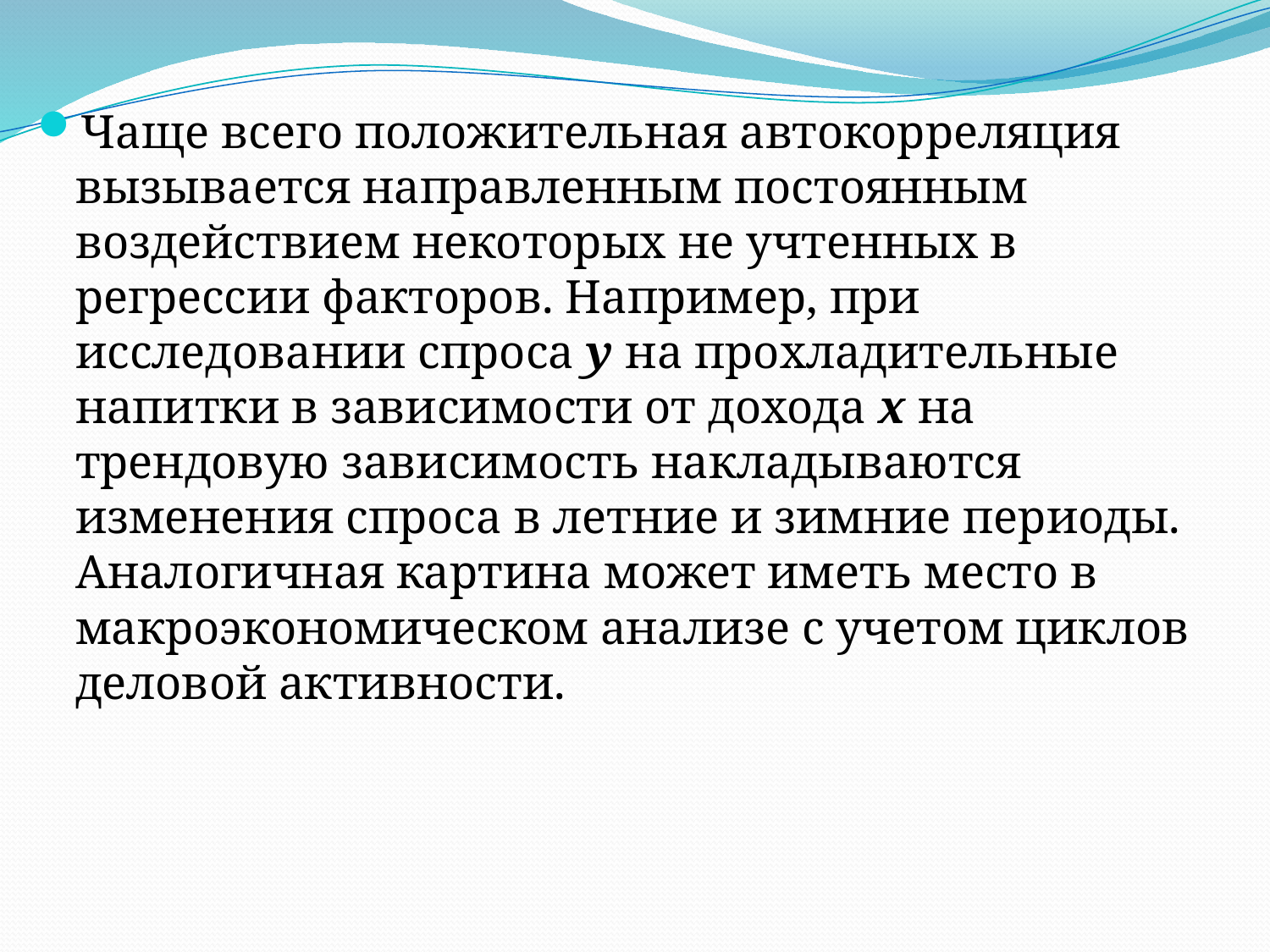

Чаще всего положительная автокорреляция вызывается направленным постоянным воздействием некоторых не учтенных в регрессии факторов. Например, при исследовании спроса у на прохладительные напитки в зависимости от дохода х на трендовую зависимость накладываются изменения спроса в летние и зимние периоды. Аналогичная картина может иметь место в макроэкономическом анализе с учетом циклов деловой активности.